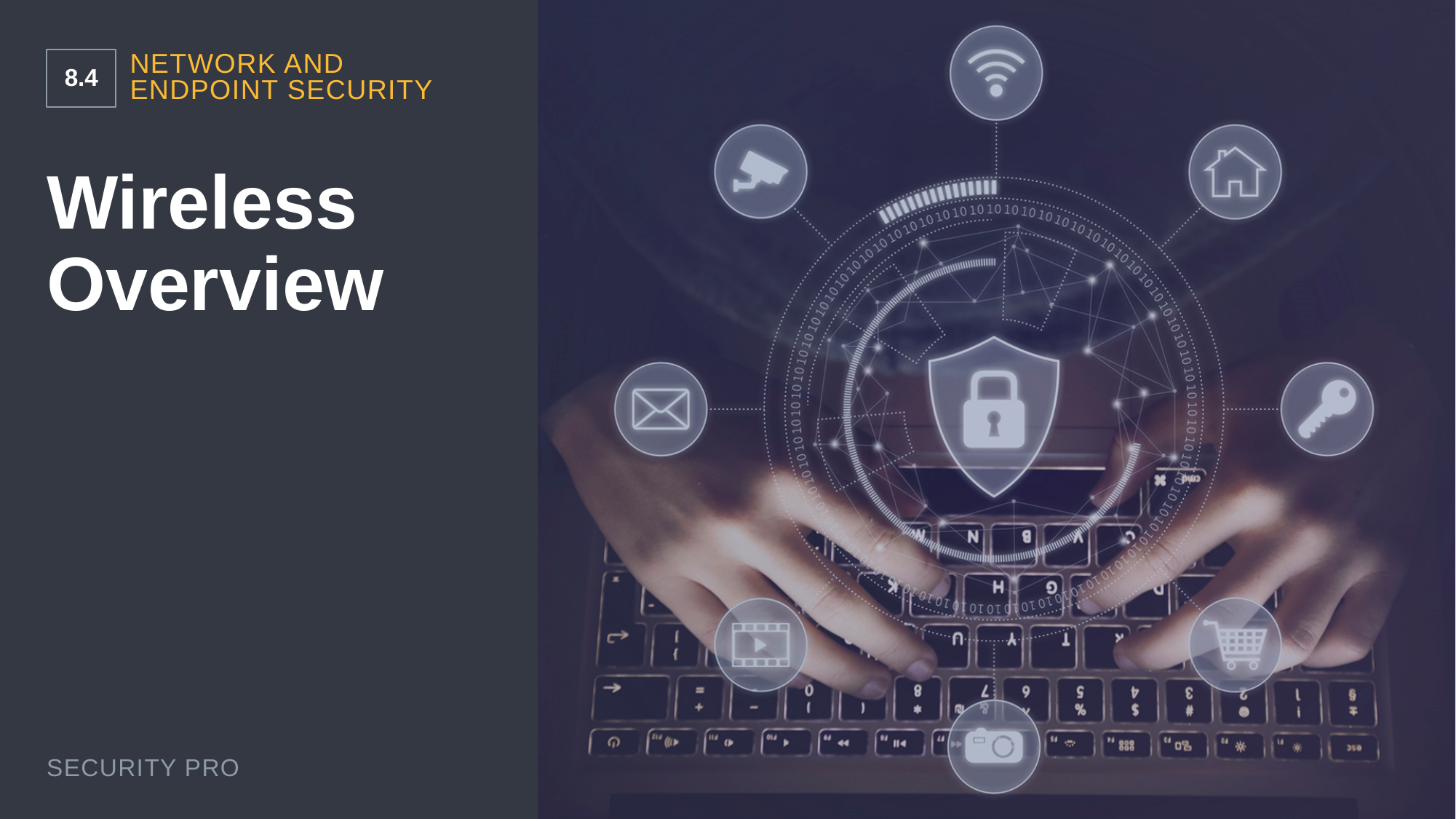

8.4
Network and Endpoint Security
# Wireless Overview
Security Pro